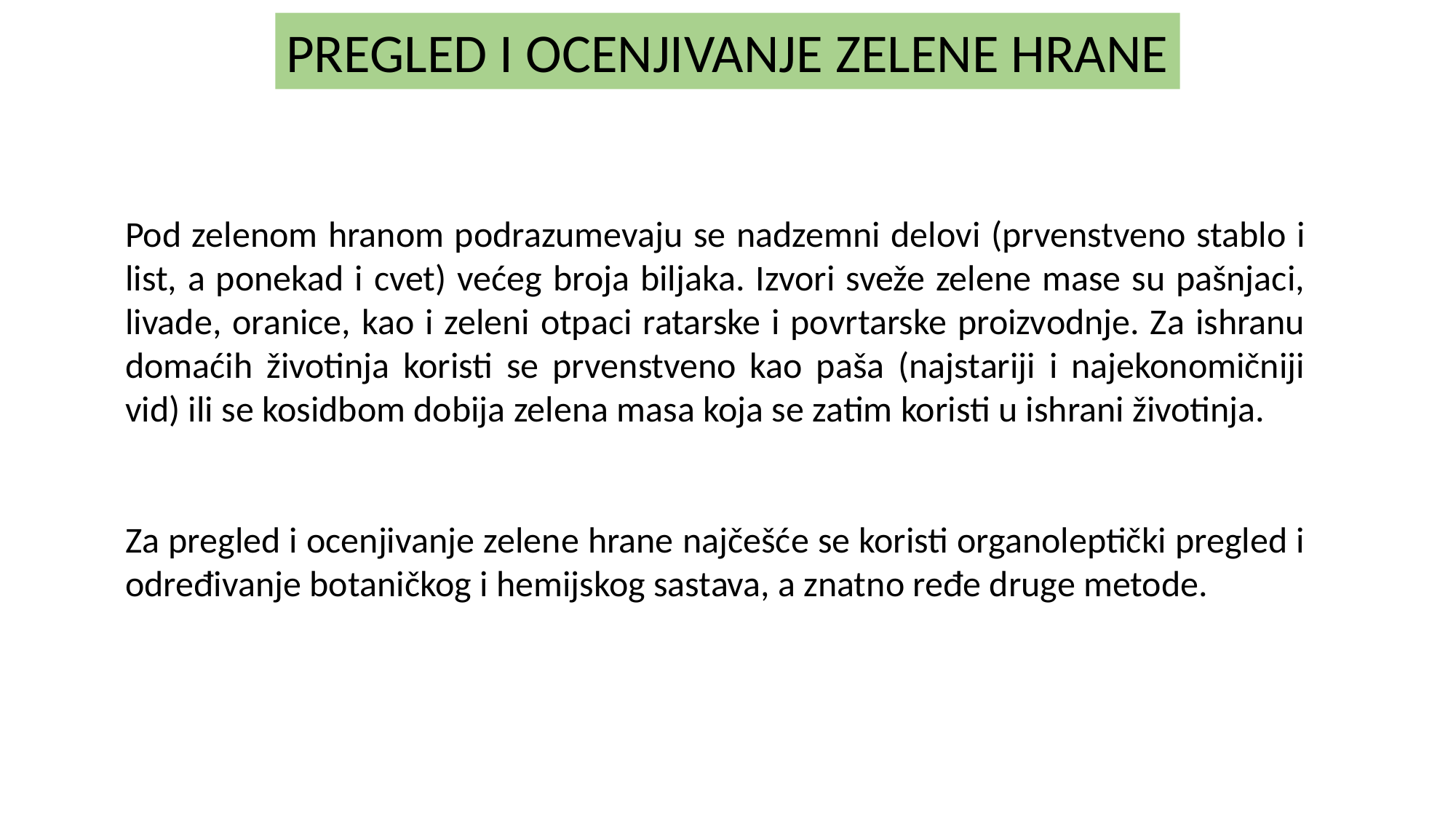

PREGLED I OCENJIVANJE ZELENE HRANE
Pod zelenom hranom podrazumevaju se nadzemni delovi (prvenstveno stablo i list, a ponekad i cvet) većeg broja biljaka. Izvori sveže zelene mase su pašnjaci, livade, oranice, kao i zeleni otpaci ratarske i povrtarske proizvodnje. Za ishranu domaćih životinja koristi se prvenstveno kao paša (najstariji i najekonomičniji vid) ili se kosidbom dobija zelena masa koja se zatim koristi u ishrani životinja.

Za pregled i ocenjivanje zelene hrane najčešće se koristi organoleptički pregled i određivanje botaničkog i hemijskog sastava, a znatno ređe druge metode.